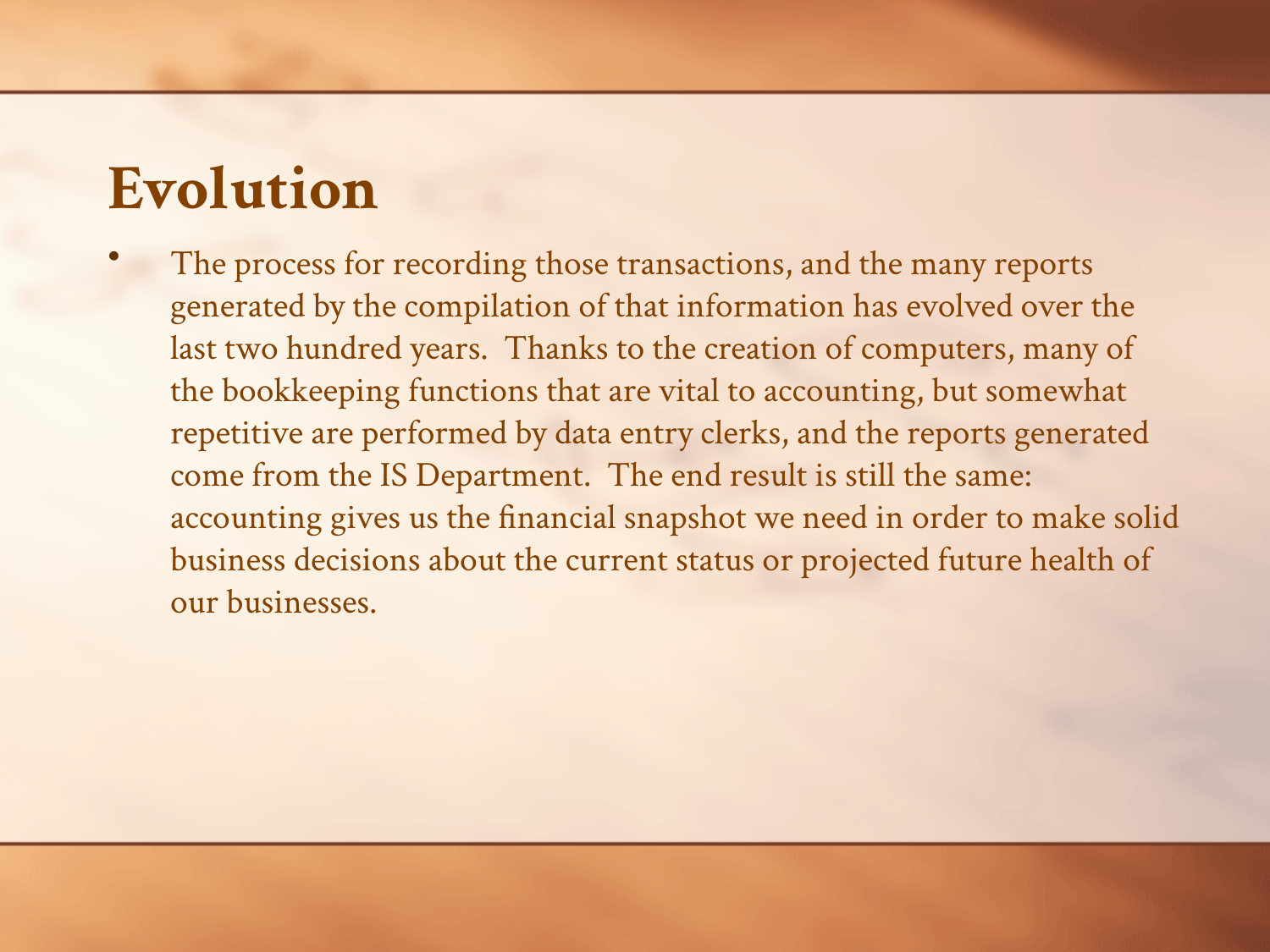

# Evolution
The process for recording those transactions, and the many reports generated by the compilation of that information has evolved over the last two hundred years.  Thanks to the creation of computers, many of the bookkeeping functions that are vital to accounting, but somewhat repetitive are performed by data entry clerks, and the reports generated come from the IS Department.  The end result is still the same: accounting gives us the financial snapshot we need in order to make solid business decisions about the current status or projected future health of our businesses.